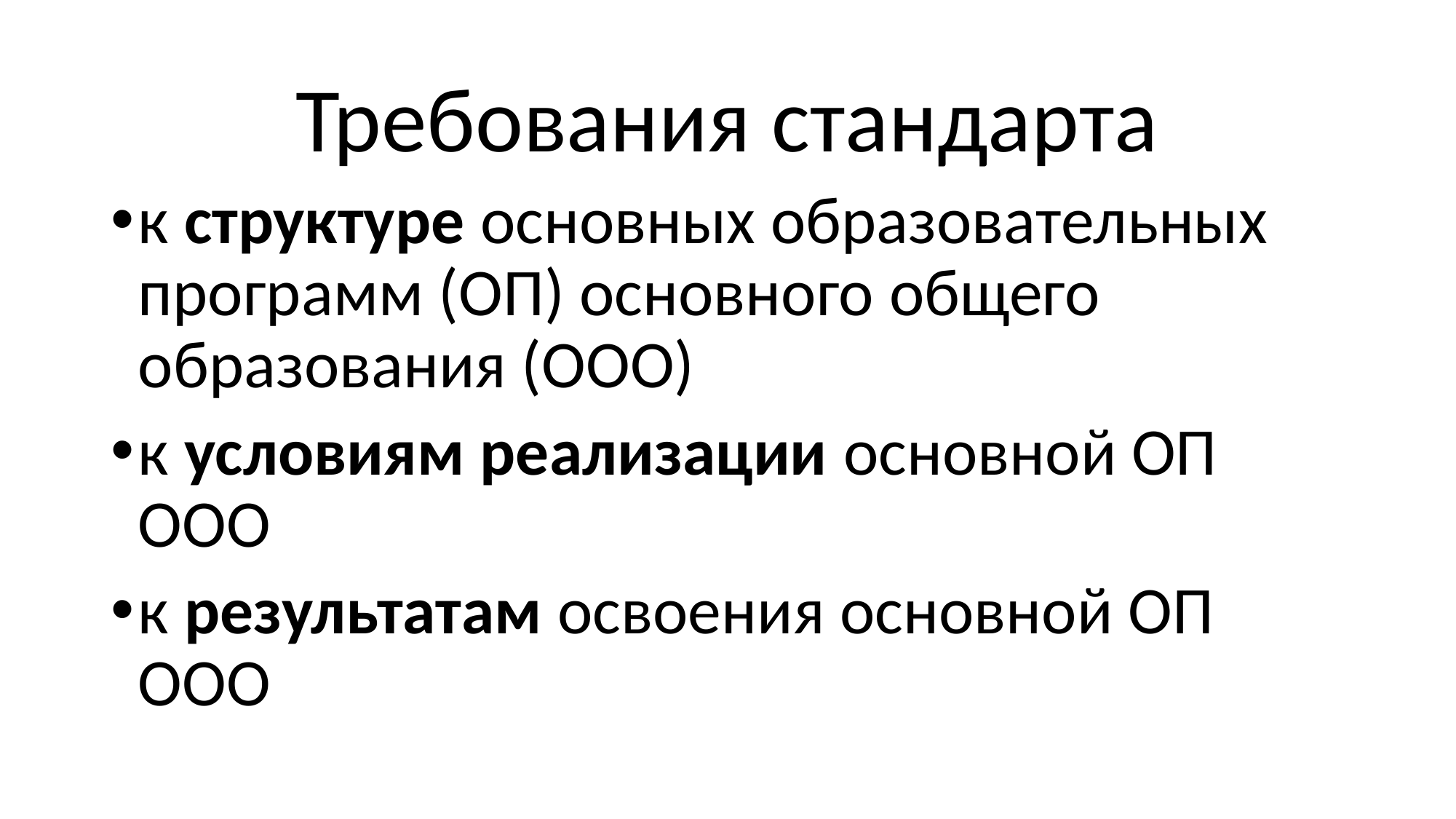

# Требования стандарта
к структуре основных образовательных программ (ОП) основного общего образования (ООО)
к условиям реализации основной ОП ООО
к результатам освоения основной ОП ООО